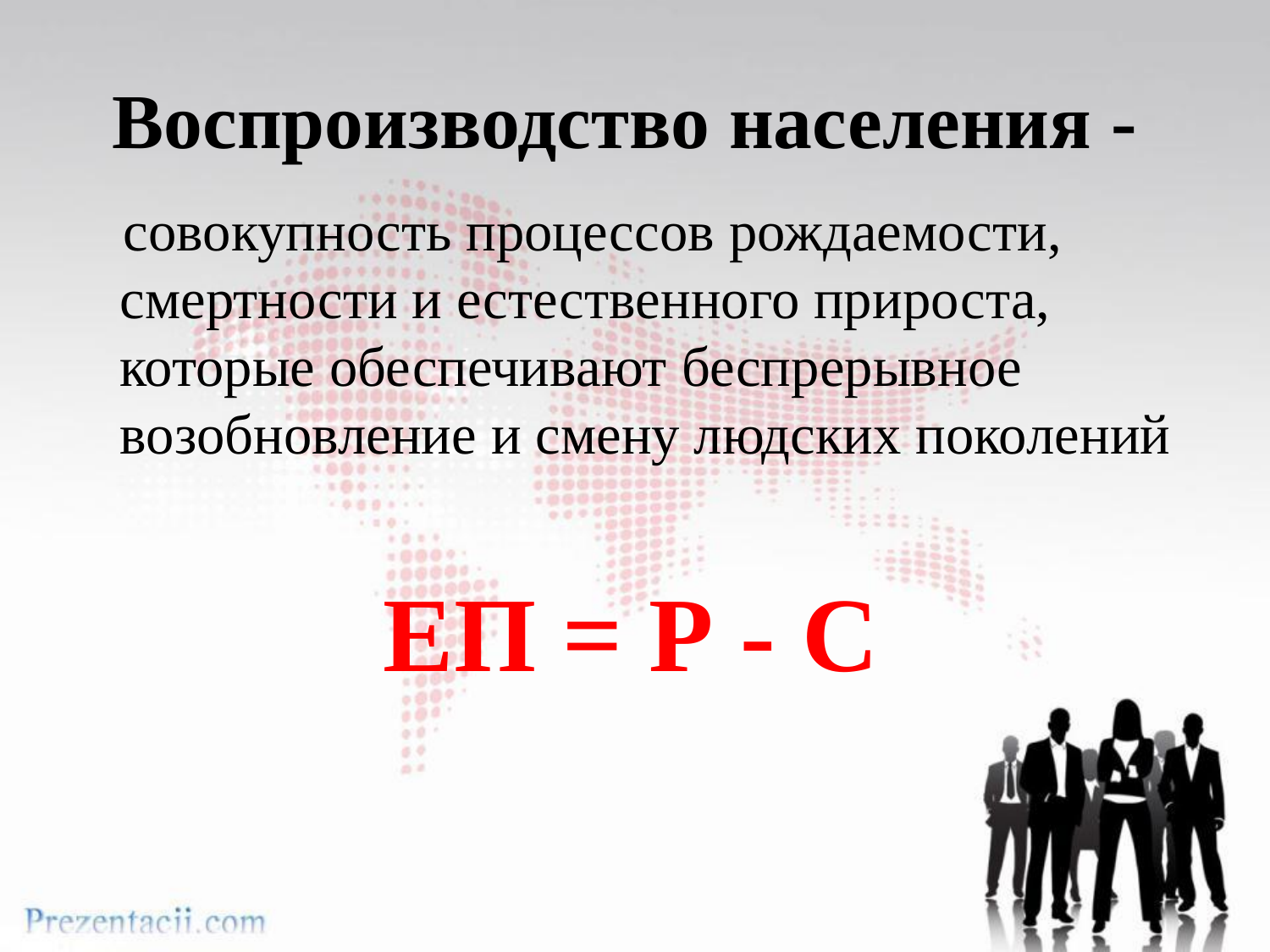

# Воспроизводство населения -
    совокупность процессов рождаемости, смертности и естественного прироста, которые обеспечивают беспрерывное возобновление и смену людских поколений

ЕП = Р - С